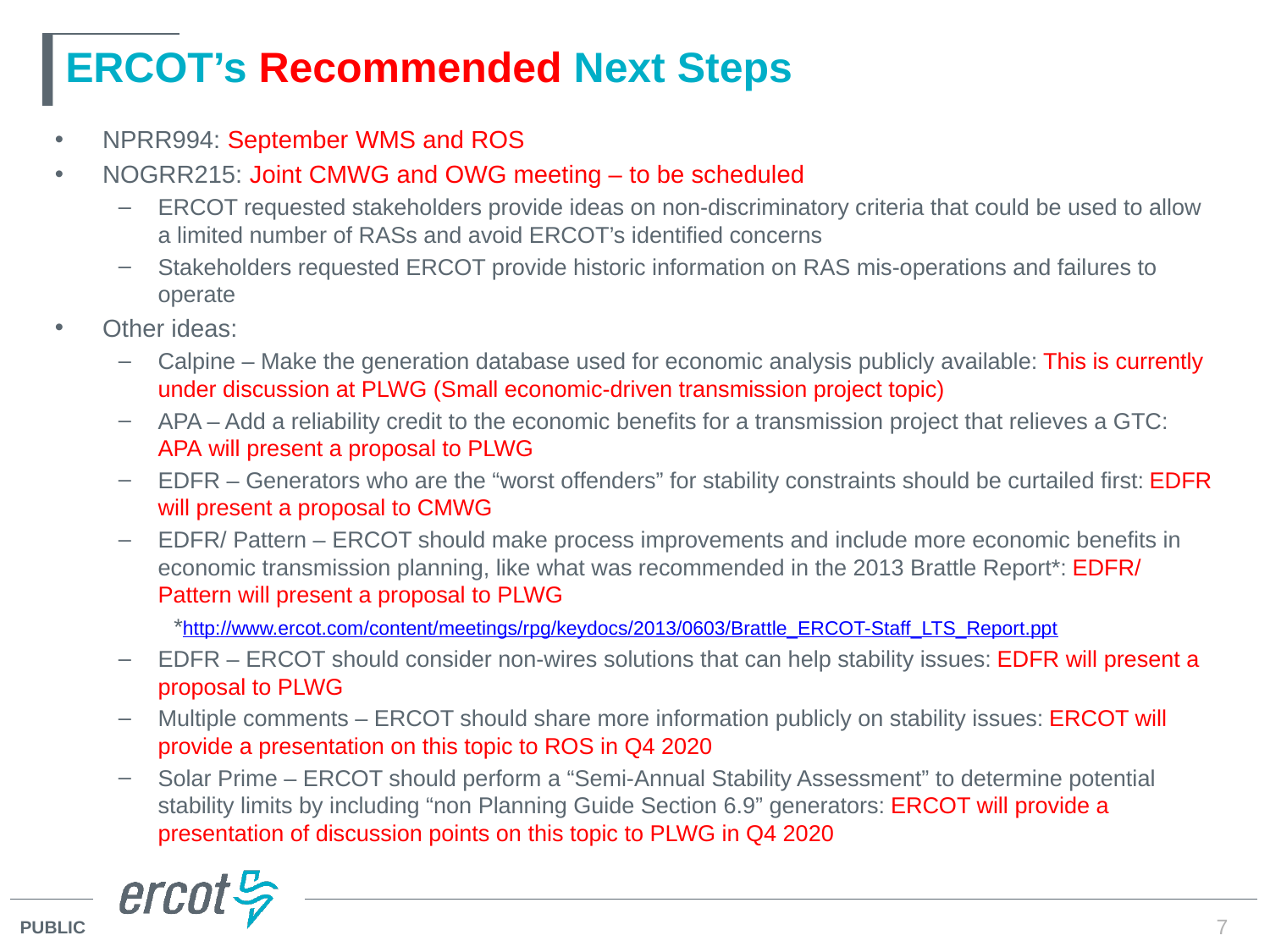

# ERCOT’s Recommended Next Steps
NPRR994: September WMS and ROS
NOGRR215: Joint CMWG and OWG meeting – to be scheduled
ERCOT requested stakeholders provide ideas on non-discriminatory criteria that could be used to allow a limited number of RASs and avoid ERCOT’s identified concerns
Stakeholders requested ERCOT provide historic information on RAS mis-operations and failures to operate
Other ideas:
Calpine – Make the generation database used for economic analysis publicly available: This is currently under discussion at PLWG (Small economic-driven transmission project topic)
APA – Add a reliability credit to the economic benefits for a transmission project that relieves a GTC: APA will present a proposal to PLWG
EDFR – Generators who are the “worst offenders” for stability constraints should be curtailed first: EDFR will present a proposal to CMWG
EDFR/ Pattern – ERCOT should make process improvements and include more economic benefits in economic transmission planning, like what was recommended in the 2013 Brattle Report*: EDFR/ Pattern will present a proposal to PLWG
*http://www.ercot.com/content/meetings/rpg/keydocs/2013/0603/Brattle_ERCOT-Staff_LTS_Report.ppt
EDFR – ERCOT should consider non-wires solutions that can help stability issues: EDFR will present a proposal to PLWG
Multiple comments – ERCOT should share more information publicly on stability issues: ERCOT will provide a presentation on this topic to ROS in Q4 2020
Solar Prime – ERCOT should perform a “Semi-Annual Stability Assessment” to determine potential stability limits by including “non Planning Guide Section 6.9” generators: ERCOT will provide a presentation of discussion points on this topic to PLWG in Q4 2020
7